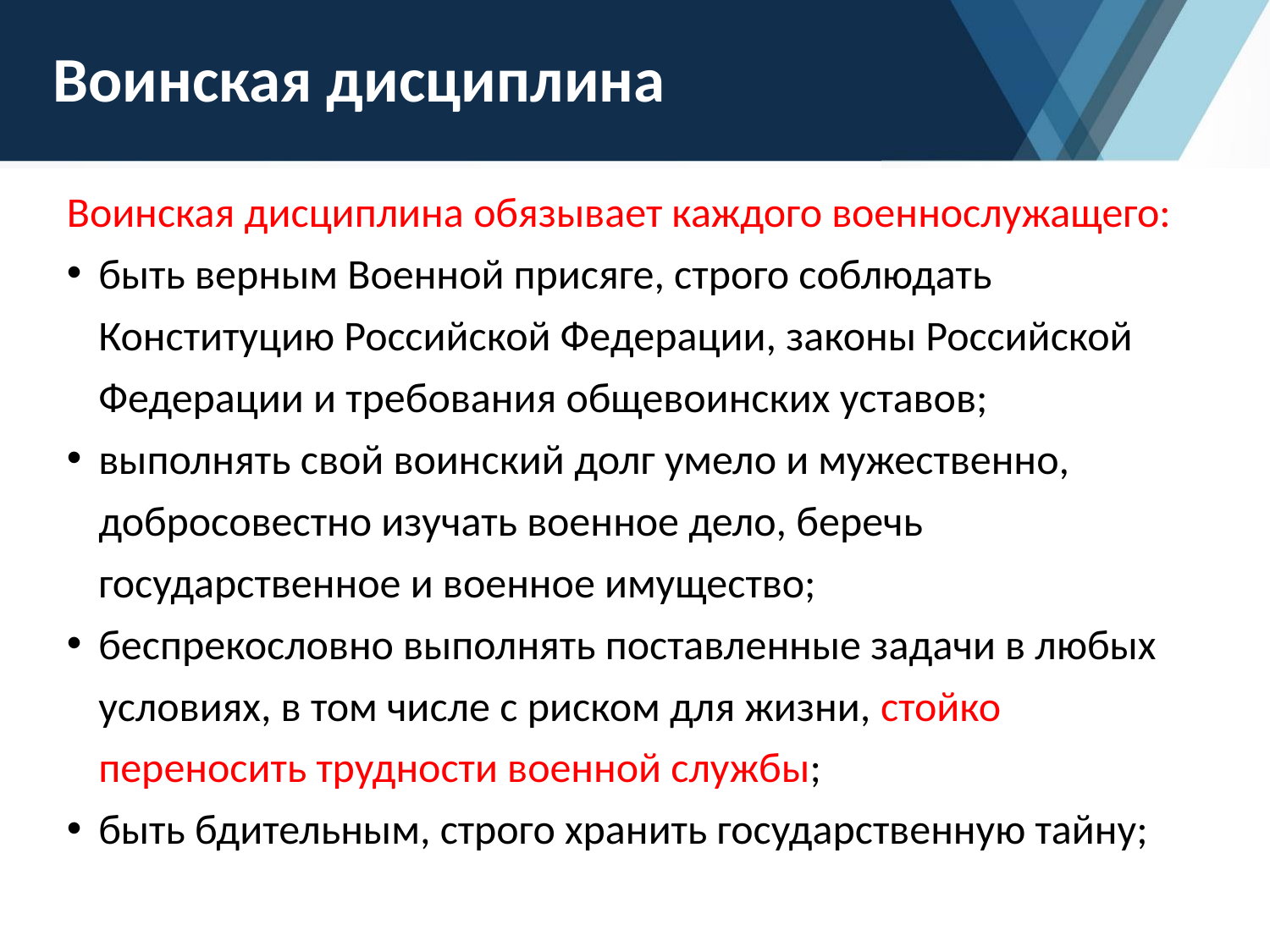

# Воинская дисциплина
Воинская дисциплина обязывает каждого военнослужащего:
быть верным Военной присяге, строго соблюдать Конституцию Российской Федерации, законы Российской Федерации и требования общевоинских уставов;
выполнять свой воинский долг умело и мужественно, добросовестно изучать военное дело, беречь государственное и военное имущество;
беспрекословно выполнять поставленные задачи в любых условиях, в том числе с риском для жизни, стойко переносить трудности военной службы;
быть бдительным, строго хранить государственную тайну;